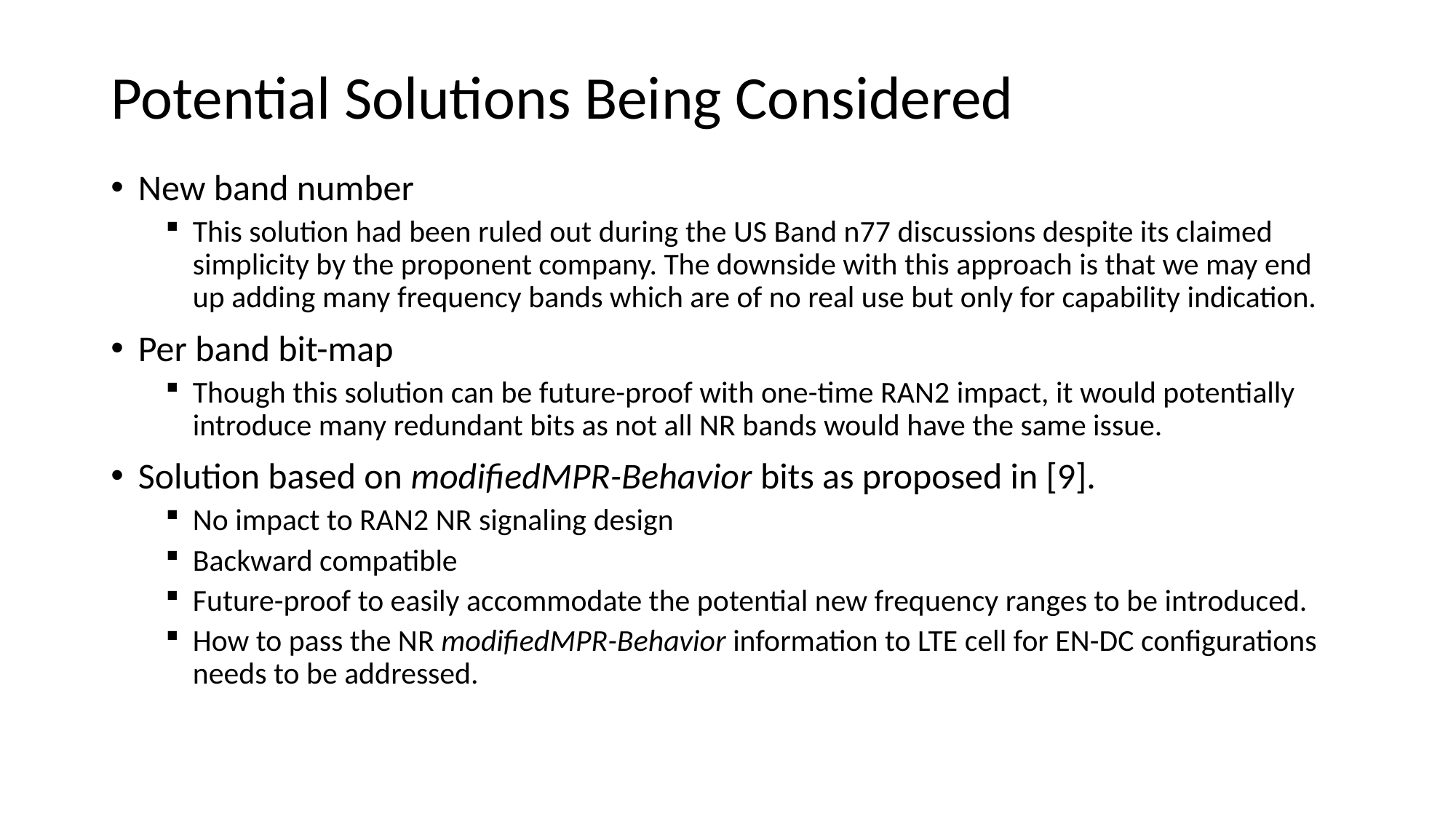

# Potential Solutions Being Considered
New band number
This solution had been ruled out during the US Band n77 discussions despite its claimed simplicity by the proponent company. The downside with this approach is that we may end up adding many frequency bands which are of no real use but only for capability indication.
Per band bit-map
Though this solution can be future-proof with one-time RAN2 impact, it would potentially introduce many redundant bits as not all NR bands would have the same issue.
Solution based on modifiedMPR-Behavior bits as proposed in [9].
No impact to RAN2 NR signaling design
Backward compatible
Future-proof to easily accommodate the potential new frequency ranges to be introduced.
How to pass the NR modifiedMPR-Behavior information to LTE cell for EN-DC configurations needs to be addressed.